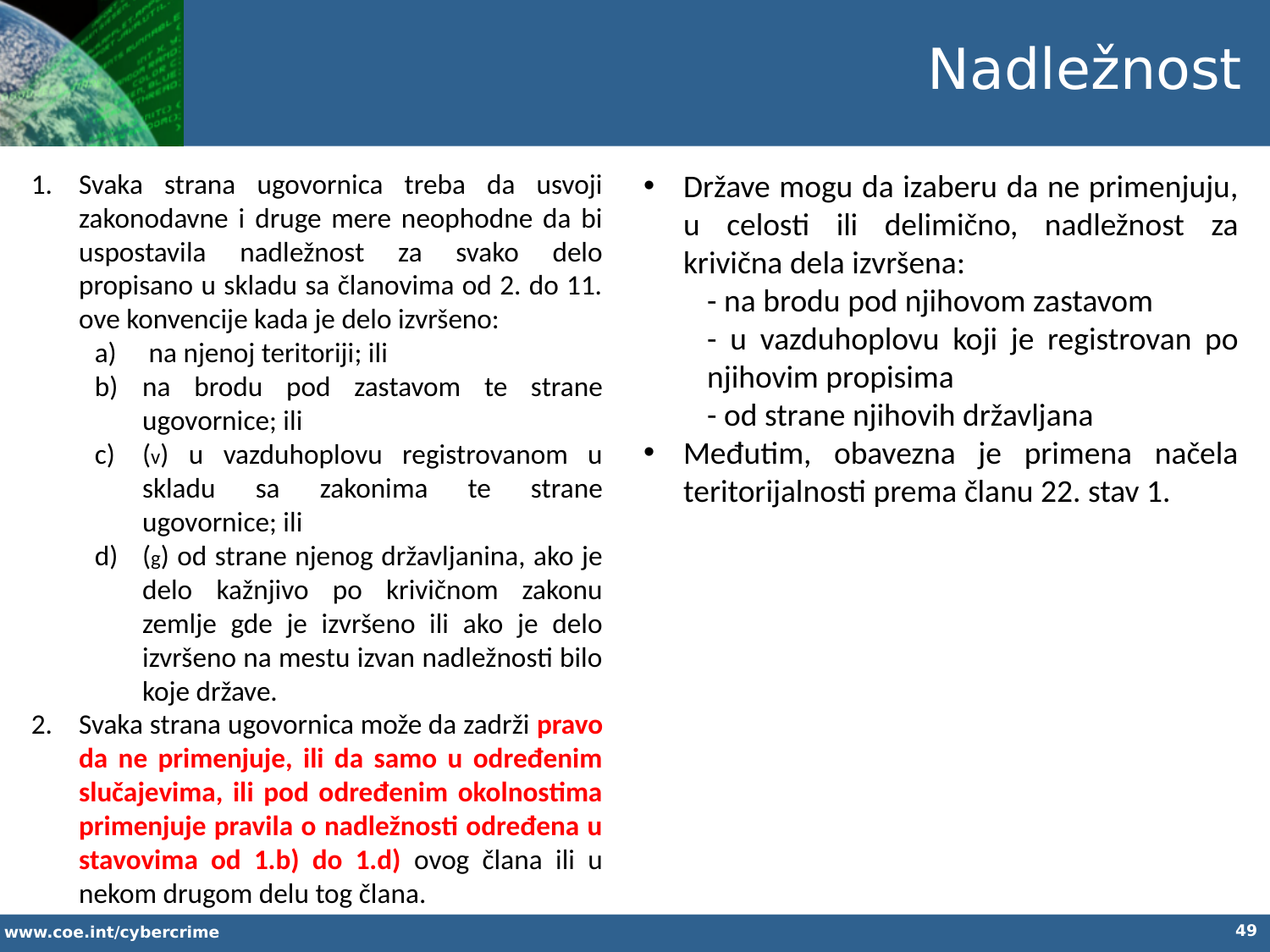

Nadležnost
Svaka strana ugovornica treba da usvoji zakonodavne i druge mere neophodne da bi uspostavila nadležnost za svako delo propisano u skladu sa članovima od 2. do 11. ove konvencije kada je delo izvršeno:
 na njenoj teritoriji; ili
na brodu pod zastavom te strane ugovornice; ili
(v) u vazduhoplovu registrovanom u skladu sa zakonima te strane ugovornice; ili
(g) od strane njenog državljanina, ako je delo kažnjivo po krivičnom zakonu zemlje gde je izvršeno ili ako je delo izvršeno na mestu izvan nadležnosti bilo koje države.
Svaka strana ugovornica može da zadrži pravo da ne primenjuje, ili da samo u određenim slučajevima, ili pod određenim okolnostima primenjuje pravila o nadležnosti određena u stavovima od 1.b) do 1.d) ovog člana ili u nekom drugom delu tog člana.
Države mogu da izaberu da ne primenjuju, u celosti ili delimično, nadležnost za krivična dela izvršena:
- na brodu pod njihovom zastavom
- u vazduhoplovu koji je registrovan po njihovim propisima
- od strane njihovih državljana
Međutim, obavezna je primena načela teritorijalnosti prema članu 22. stav 1.